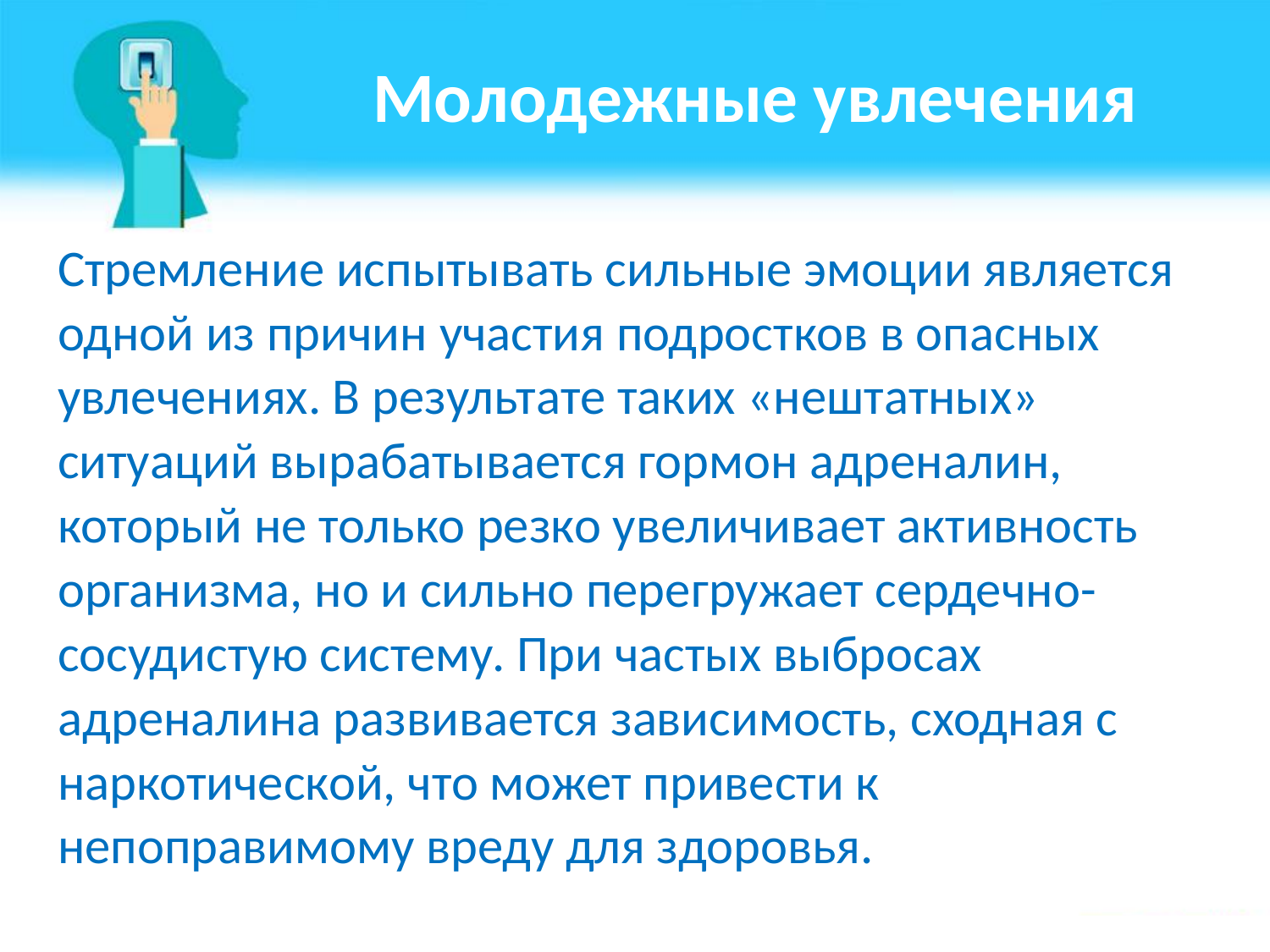

# Молодежные увлечения
Стремление испытывать сильные эмоции является одной из причин участия подростков в опасных увлечениях. В результате таких «нештатных» ситуаций вырабатывается гормон адреналин, который не только резко увеличивает активность организма, но и сильно перегружает сердечно-сосудистую систему. При частых выбросах адреналина развивается зависимость, сходная с наркотической, что может привести к непоправимому вреду для здоровья.